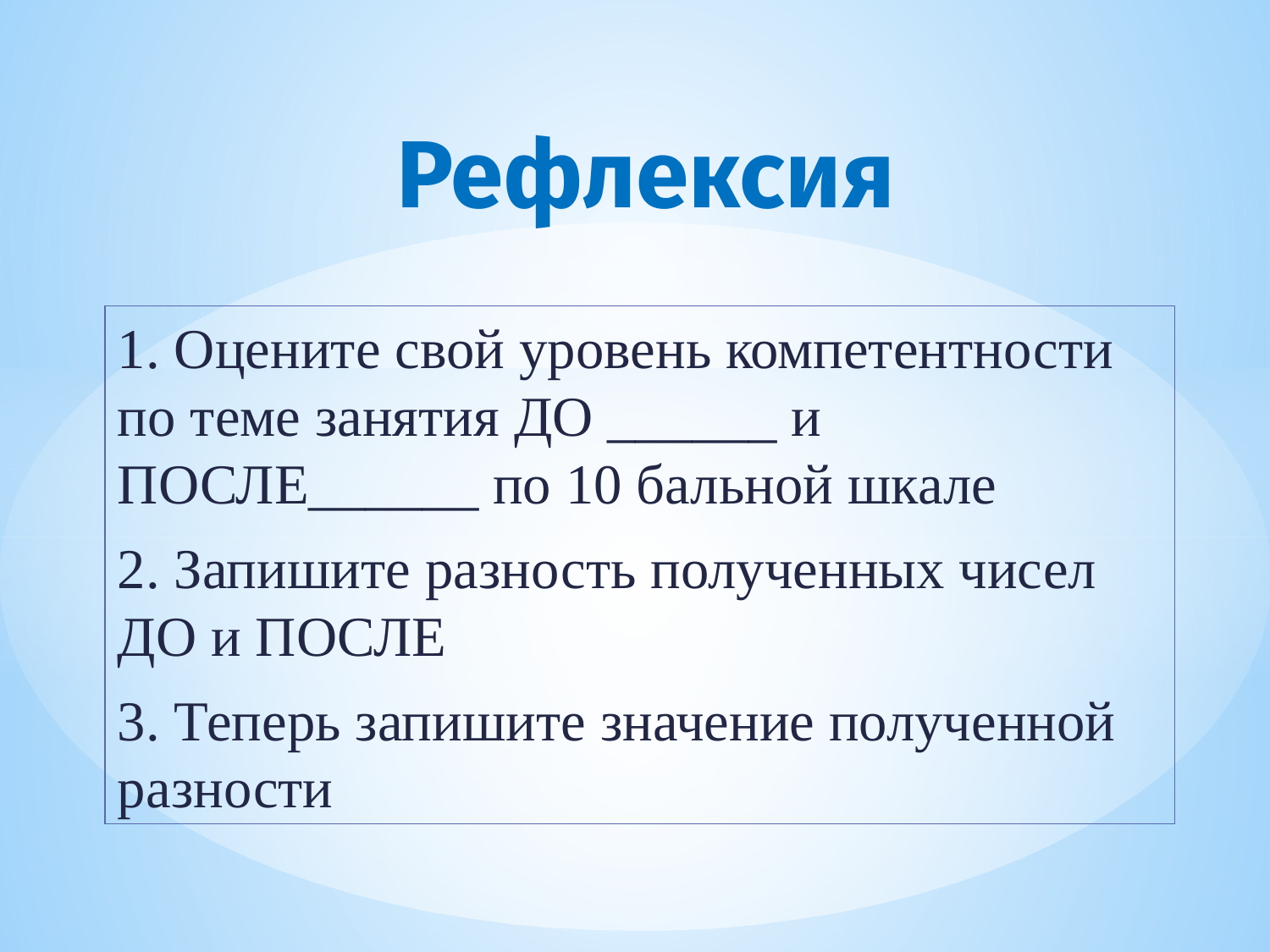

# Рефлексия
1. Оцените свой уровень компетентности по теме занятия ДО ______ и ПОСЛЕ______ по 10 бальной шкале
2. Запишите разность полученных чисел ДО и ПОСЛЕ
3. Теперь запишите значение полученной разности